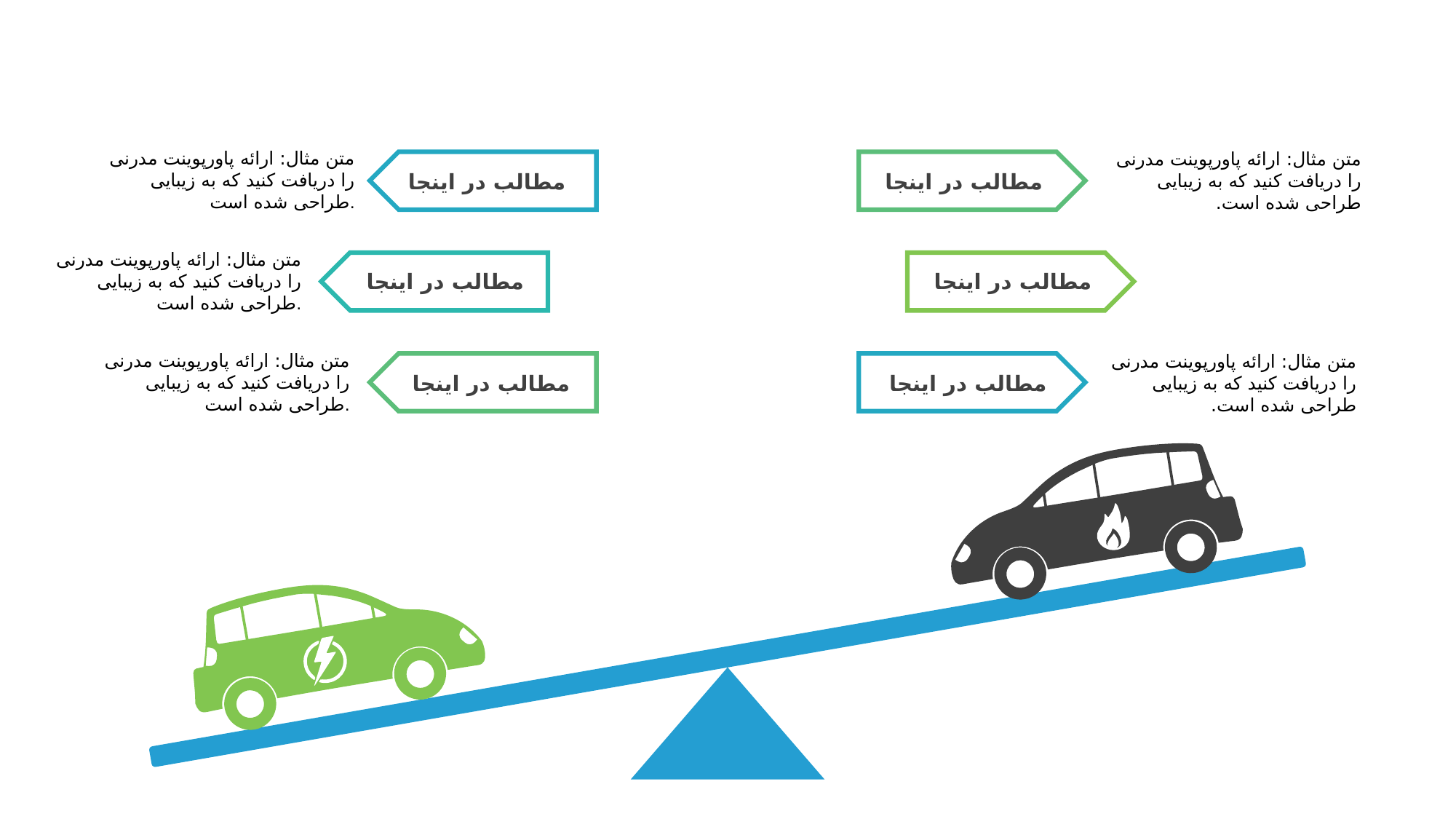

متن مثال: ارائه پاورپوینت مدرنی را دریافت کنید که به زیبایی طراحی شده است.
متن مثال: ارائه پاورپوینت مدرنی را دریافت کنید که به زیبایی طراحی شده است.

مطالب در اینجا
مطالب در اینجا
متن مثال: ارائه پاورپوینت مدرنی را دریافت کنید که به زیبایی طراحی شده است.

مطالب در اینجا
مطالب در اینجا
متن مثال: ارائه پاورپوینت مدرنی را دریافت کنید که به زیبایی طراحی شده است.
متن مثال: ارائه پاورپوینت مدرنی را دریافت کنید که به زیبایی طراحی شده است.

مطالب در اینجا
مطالب در اینجا